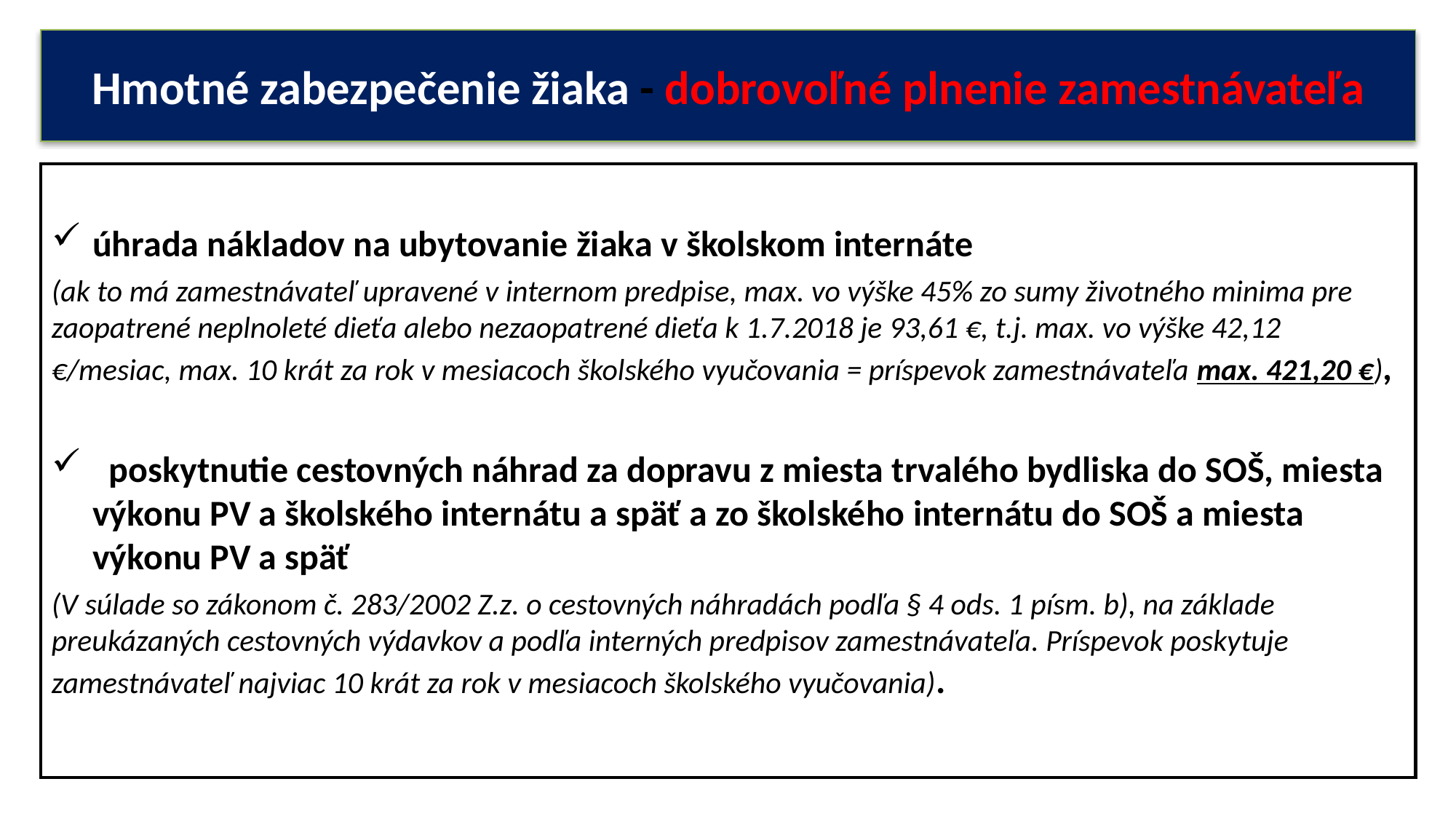

# Hmotné zabezpečenie žiaka - dobrovoľné plnenie zamestnávateľa

úhrada nákladov na ubytovanie žiaka v školskom internáte
(ak to má zamestnávateľ upravené v internom predpise, max. vo výške 45% zo sumy životného minima pre zaopatrené neplnoleté dieťa alebo nezaopatrené dieťa k 1.7.2018 je 93,61 €, t.j. max. vo výške 42,12 €/mesiac, max. 10 krát za rok v mesiacoch školského vyučovania = príspevok zamestnávateľa max. 421,20 €),

  poskytnutie cestovných náhrad za dopravu z miesta trvalého bydliska do SOŠ, miesta výkonu PV a školského internátu a späť a zo školského internátu do SOŠ a miesta výkonu PV a späť
(V súlade so zákonom č. 283/2002 Z.z. o cestovných náhradách podľa § 4 ods. 1 písm. b), na základe preukázaných cestovných výdavkov a podľa interných predpisov zamestnávateľa. Príspevok poskytuje zamestnávateľ najviac 10 krát za rok v mesiacoch školského vyučovania).